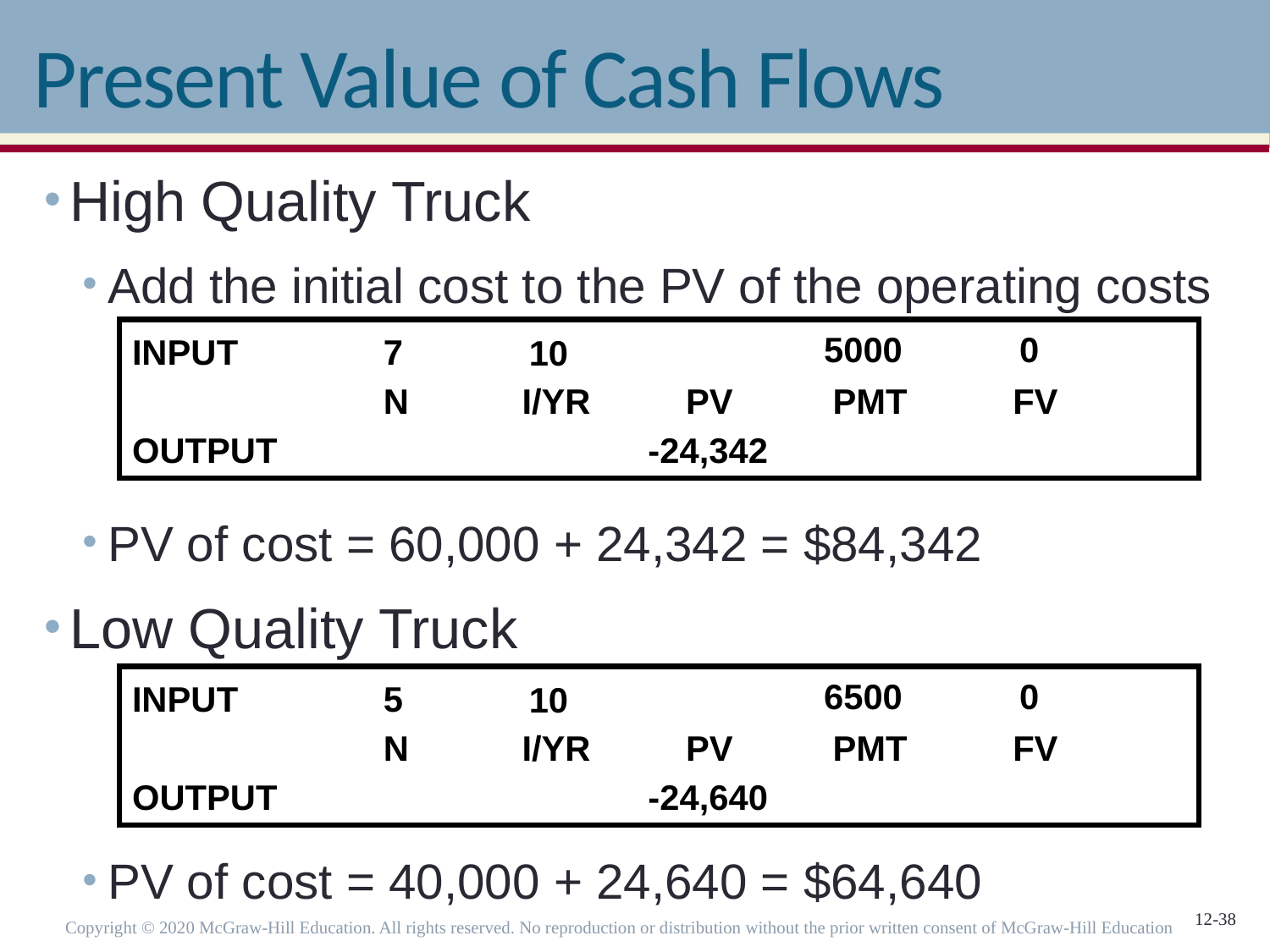

# Present Value of Cash Flows
High Quality Truck
Add the initial cost to the PV of the operating costs

PV of cost = 60,000 + 24,342 = $84,342
Low Quality Truck

PV of cost = 40,000 + 24,640 = $64,640

  5000            0
INPUT
7

  10
N
I/YR
PV
PMT
FV
OUTPUT
-24,342

  6500            0
INPUT
5

  10
N
I/YR
PV
PMT
FV
OUTPUT
-24,640
Copyright © 2020 McGraw-Hill Education. All rights reserved. No reproduction or distribution without the prior written consent of McGraw-Hill Education